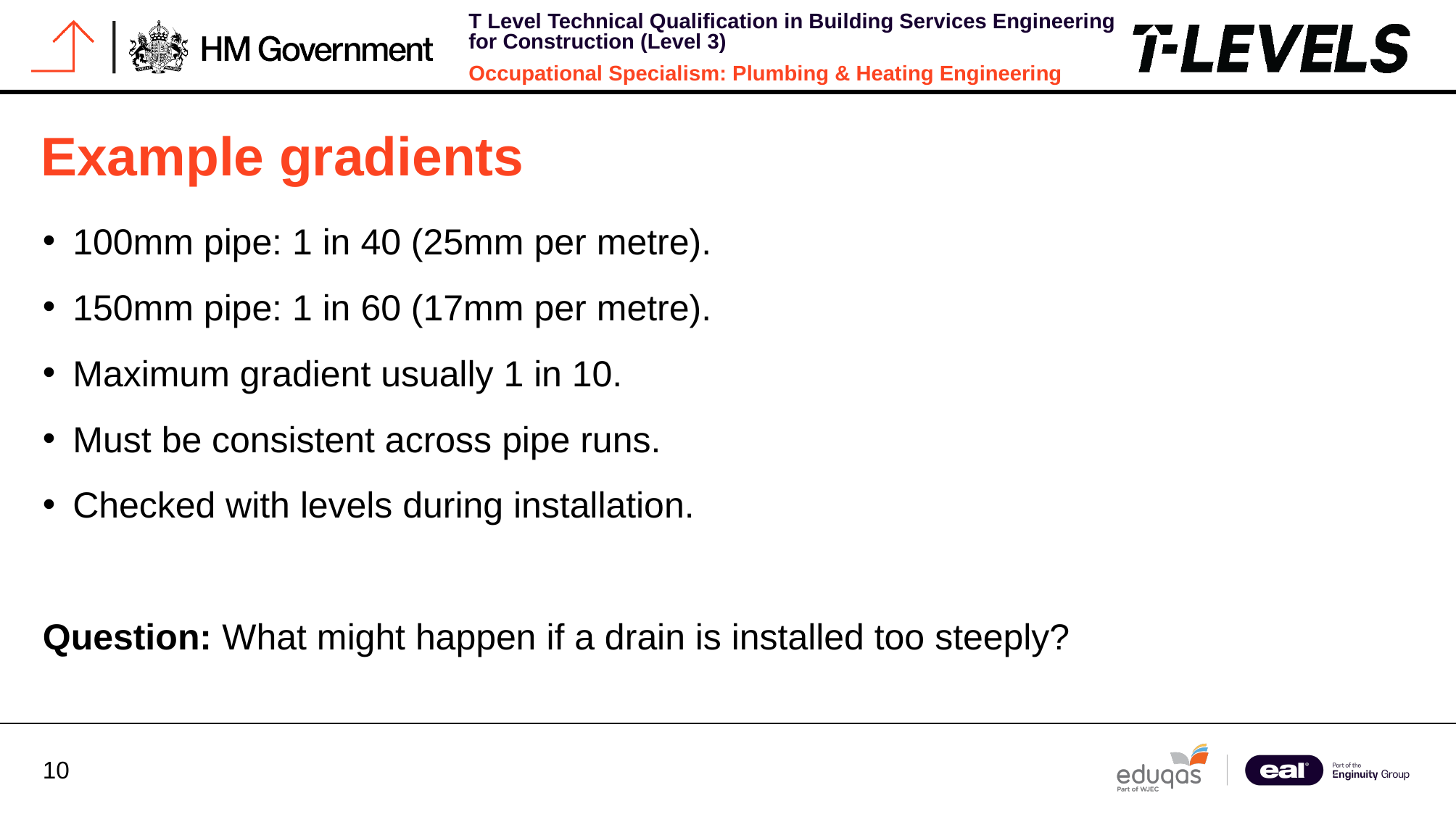

# Example gradients
100mm pipe: 1 in 40 (25mm per metre).
150mm pipe: 1 in 60 (17mm per metre).
Maximum gradient usually 1 in 10.
Must be consistent across pipe runs.
Checked with levels during installation.

Question: What might happen if a drain is installed too steeply?